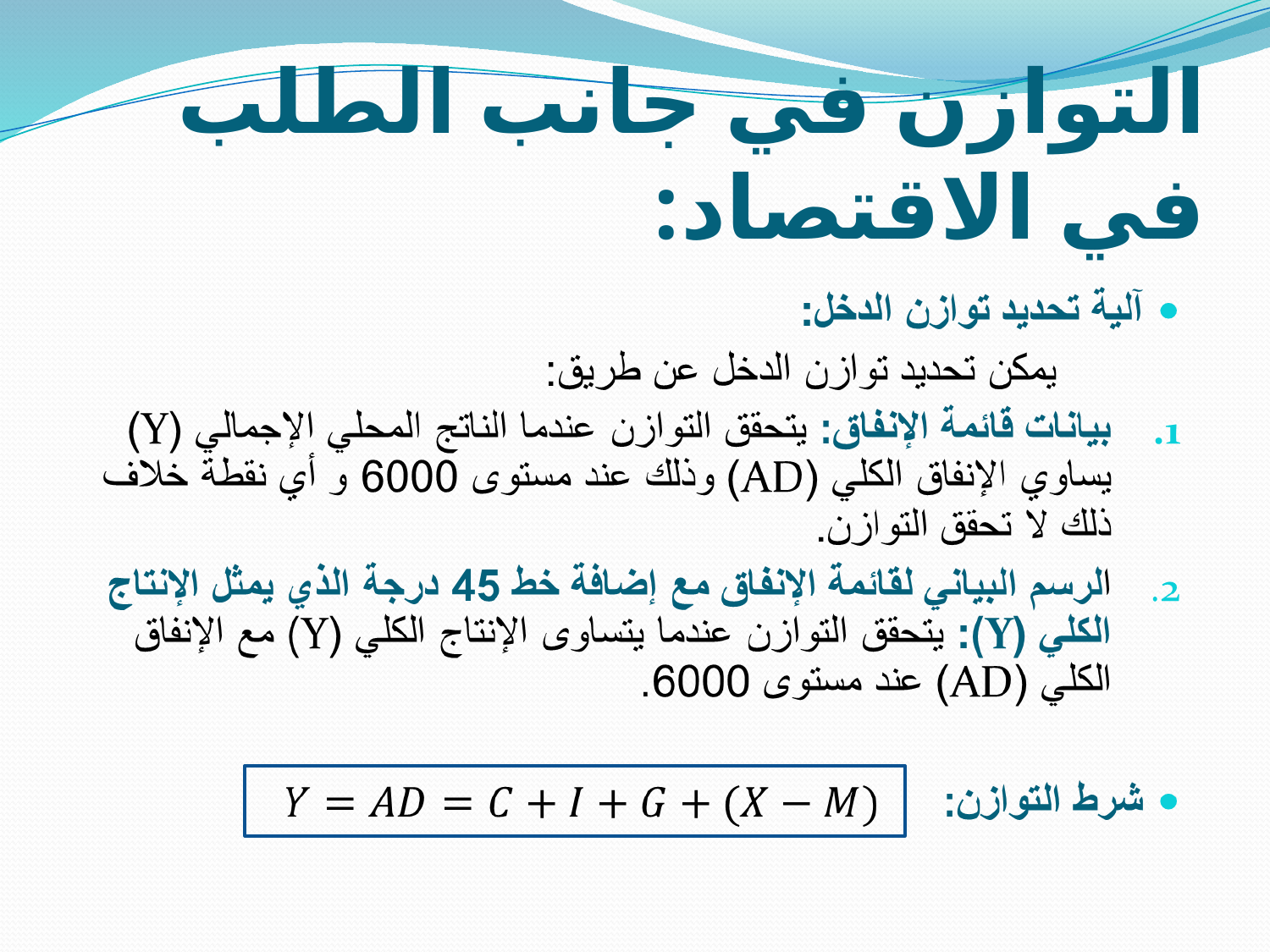

# التوازن في جانب الطلب في الاقتصاد: